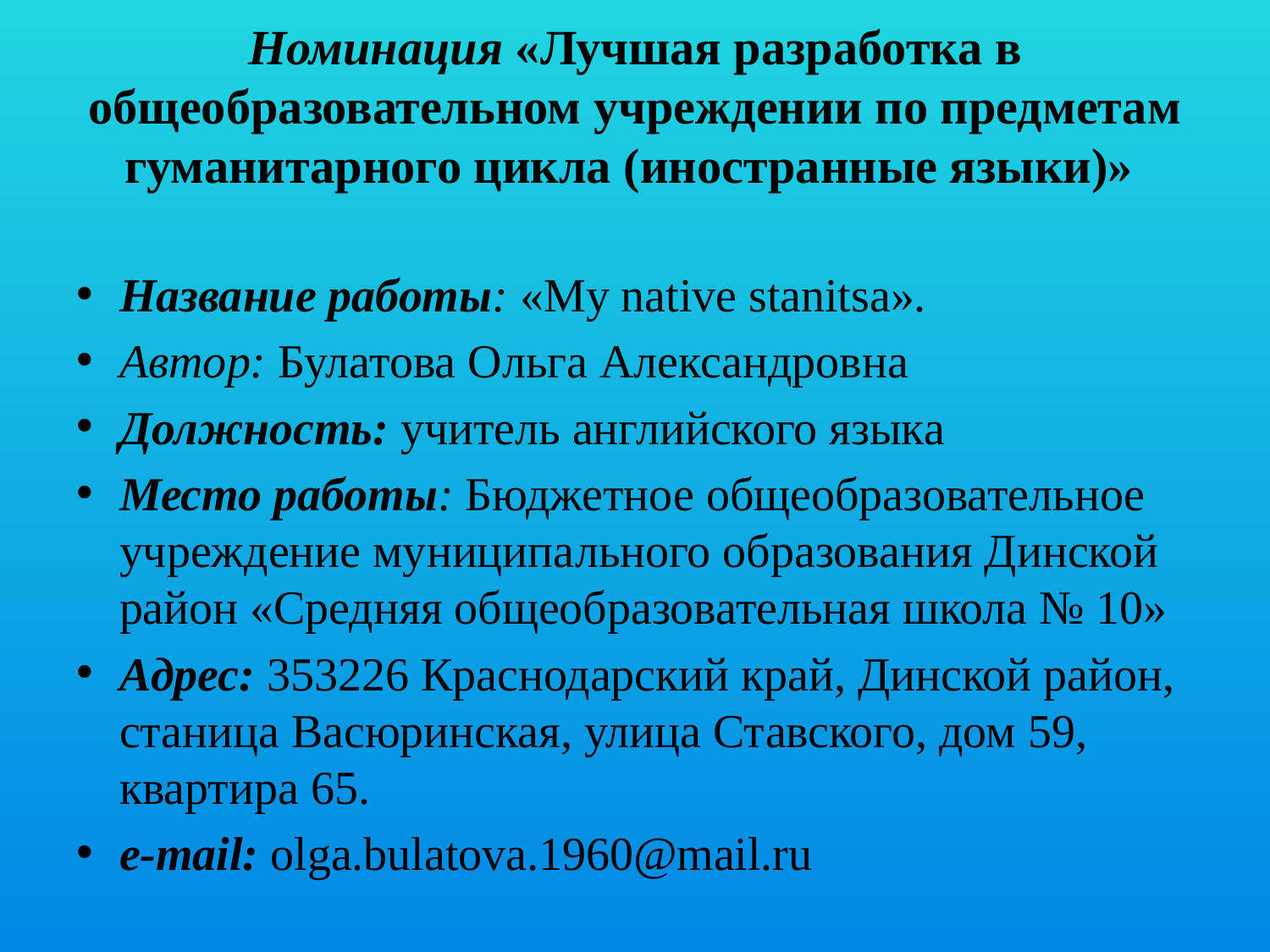

# Номинация «Лучшая разработка в общеобразовательном учреждении по предметам гуманитарного цикла (иностранные языки)»
Название работы: «My native stanitsa».
Автор: Булатова Ольга Александровна
Должность: учитель английского языка
Место работы: Бюджетное общеобразовательное учреждение муниципального образования Динской район «Средняя общеобразовательная школа № 10»
Адрес: 353226 Краснодарский край, Динской район, станица Васюринская, улица Ставского, дом 59, квартира 65.
e-mail: olga.bulatova.1960@mail.ru